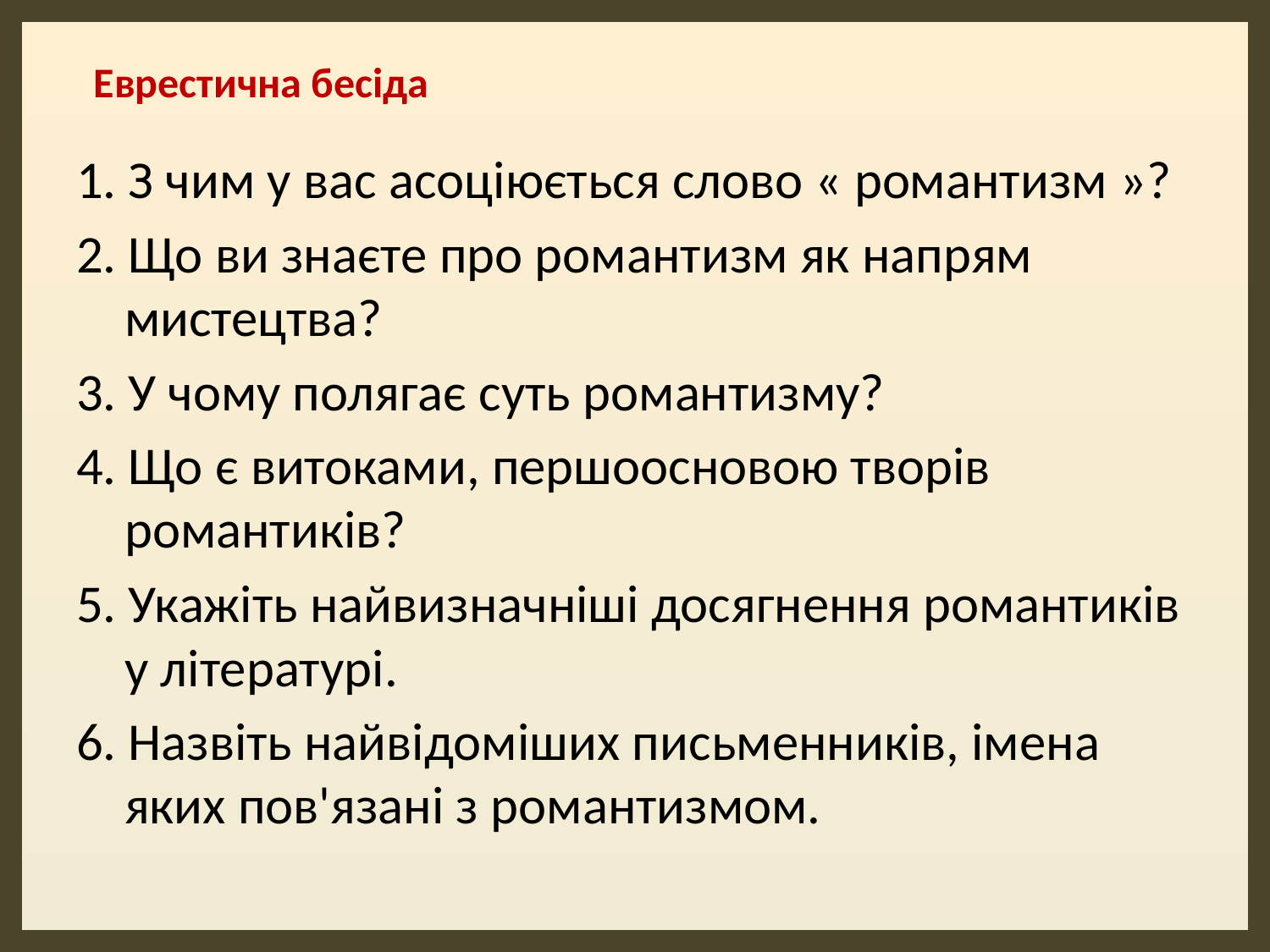

Еврестична бесіда
1. З чим у вас асоціюється слово « романтизм »?
2. Що ви знаєте про романтизм як напрям мистецтва?
3. У чому полягає суть романтизму?
4. Що є витоками, першоосновою творів романтиків?
5. Укажіть найвизначніші досягнення романтиків у літературі.
6. Назвіть найвідоміших письменників, імена яких пов'язані з романтизмом.